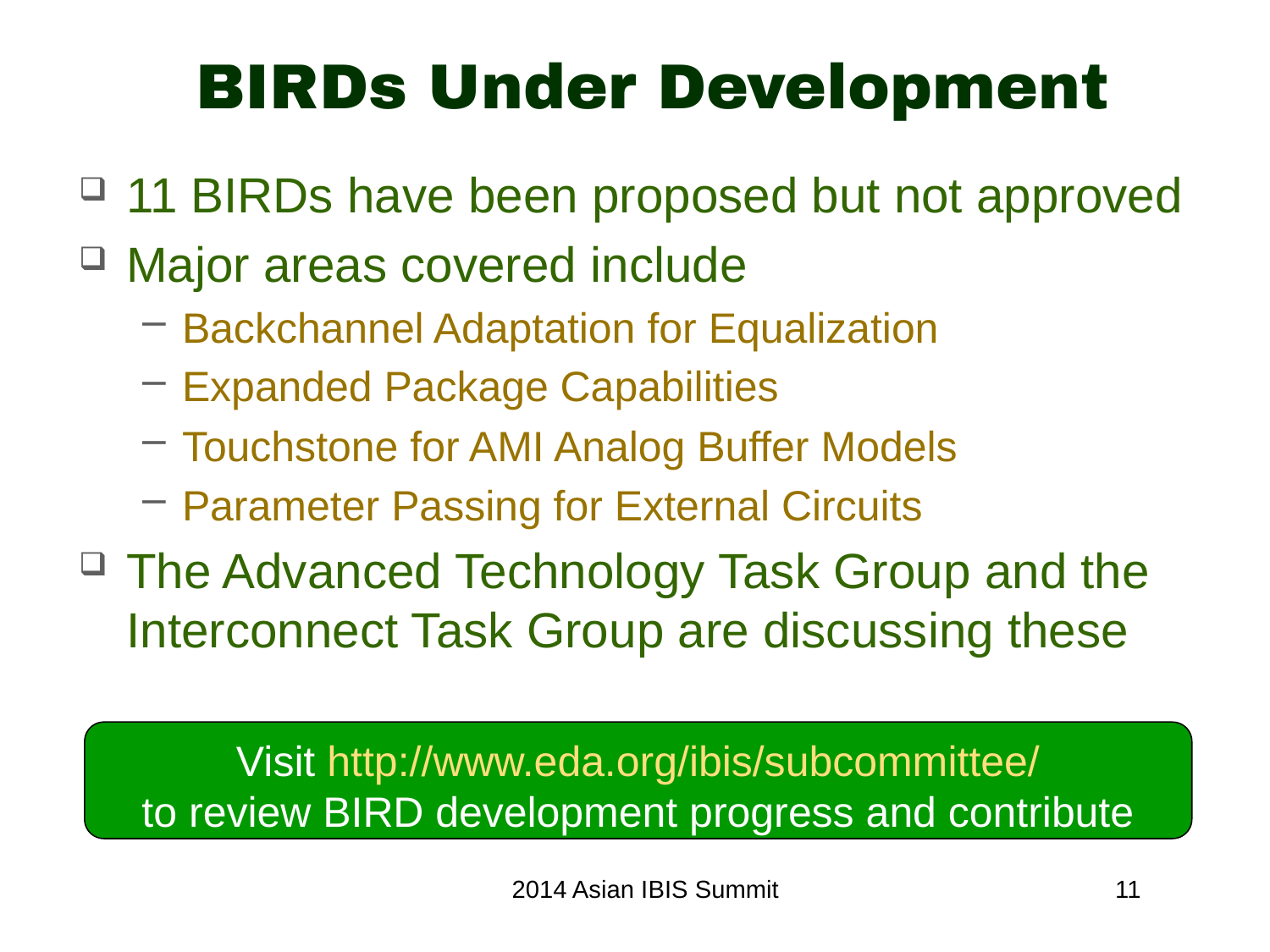

# BIRDs Under Development
11 BIRDs have been proposed but not approved
Major areas covered include
Backchannel Adaptation for Equalization
Expanded Package Capabilities
Touchstone for AMI Analog Buffer Models
Parameter Passing for External Circuits
The Advanced Technology Task Group and the Interconnect Task Group are discussing these

Visit http://www.eda.org/ibis/subcommittee/
to review BIRD development progress and contribute

2014 Asian IBIS Summit

11